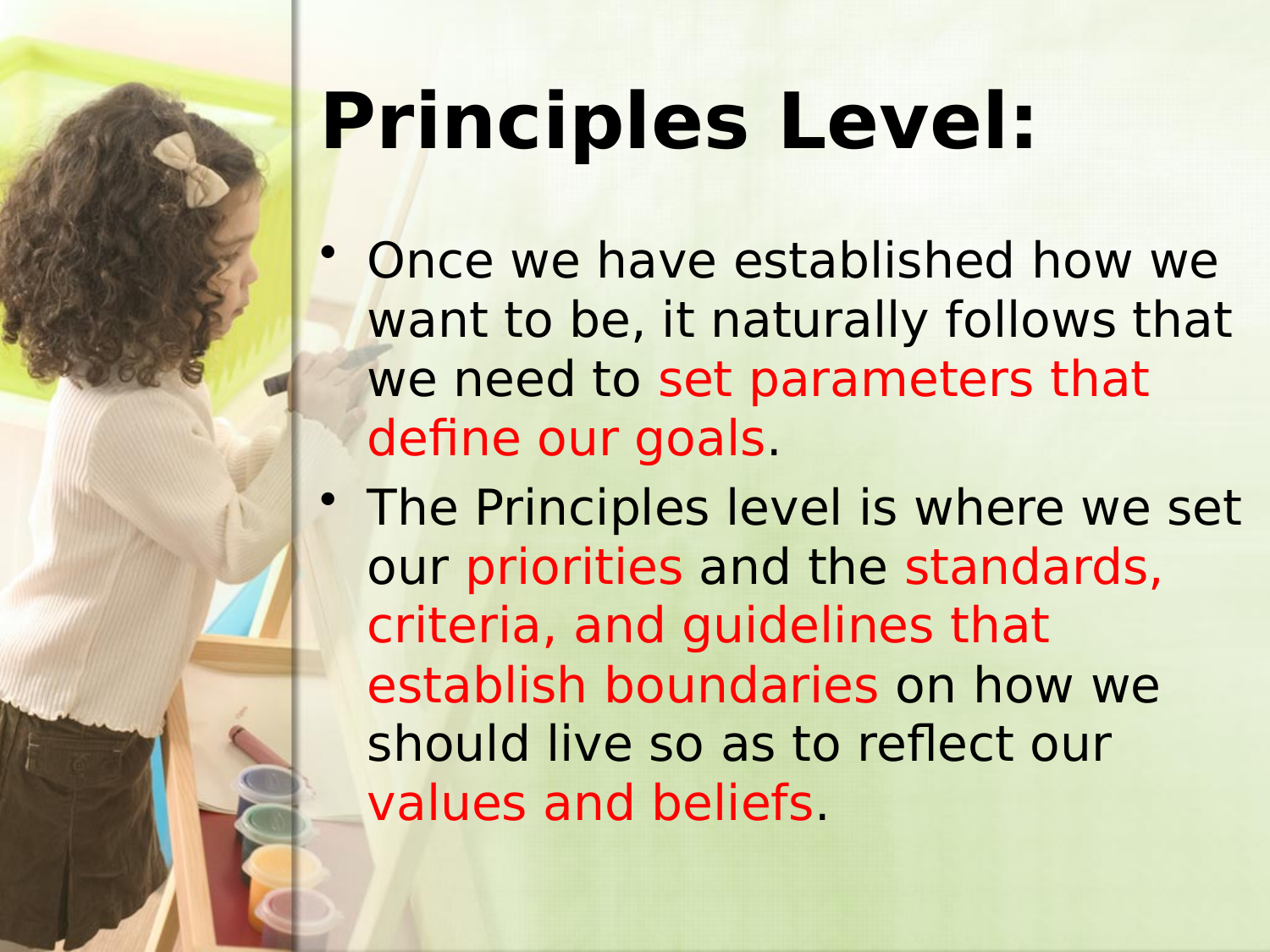

# Principles Level:
Once we have established how we want to be, it naturally follows that we need to set parameters that define our goals.
The Principles level is where we set our priorities and the standards, criteria, and guidelines that establish boundaries on how we should live so as to reflect our values and beliefs.